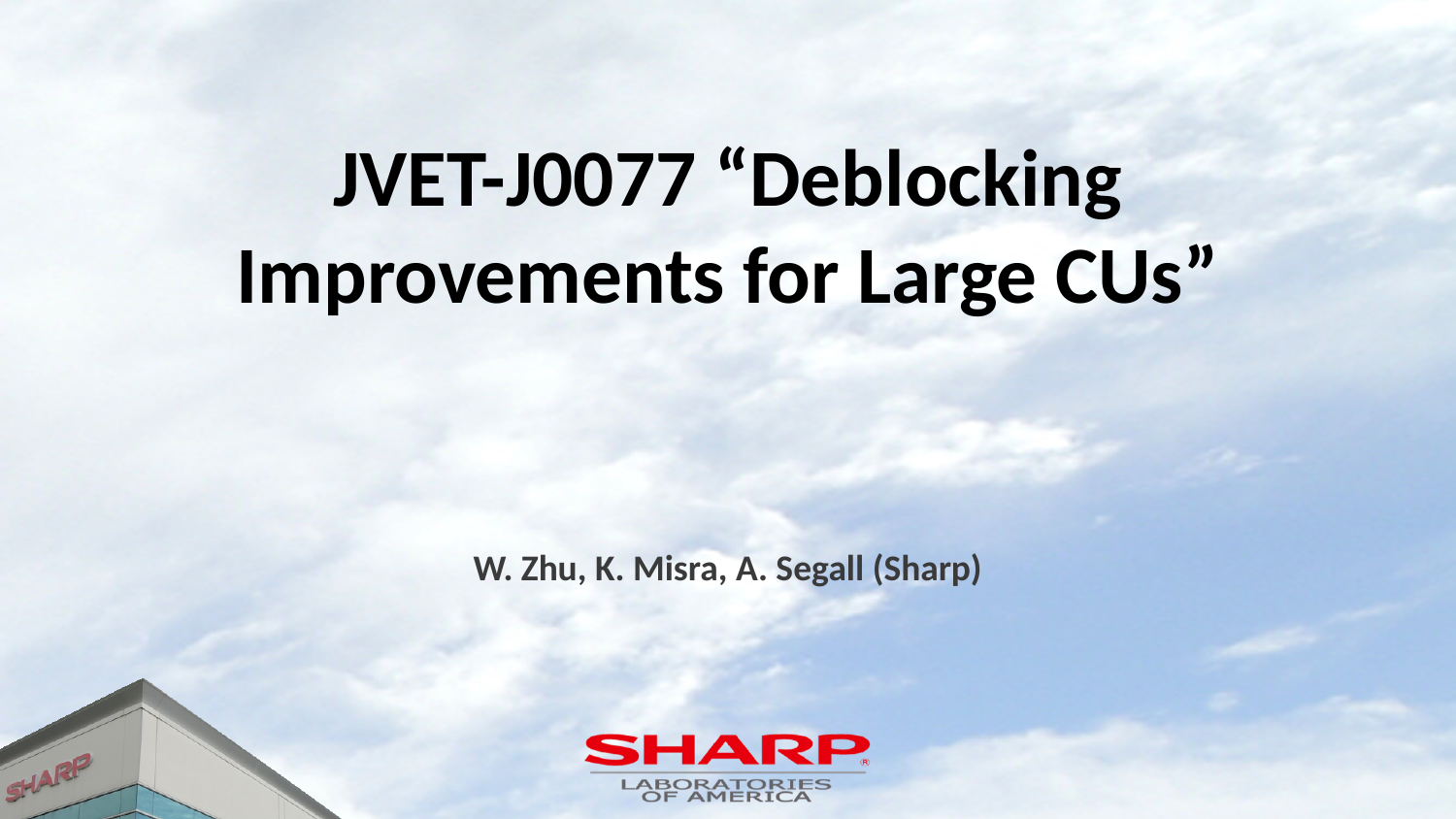

# JVET-J0077 “Deblocking Improvements for Large CUs”
W. Zhu, K. Misra, A. Segall (Sharp)